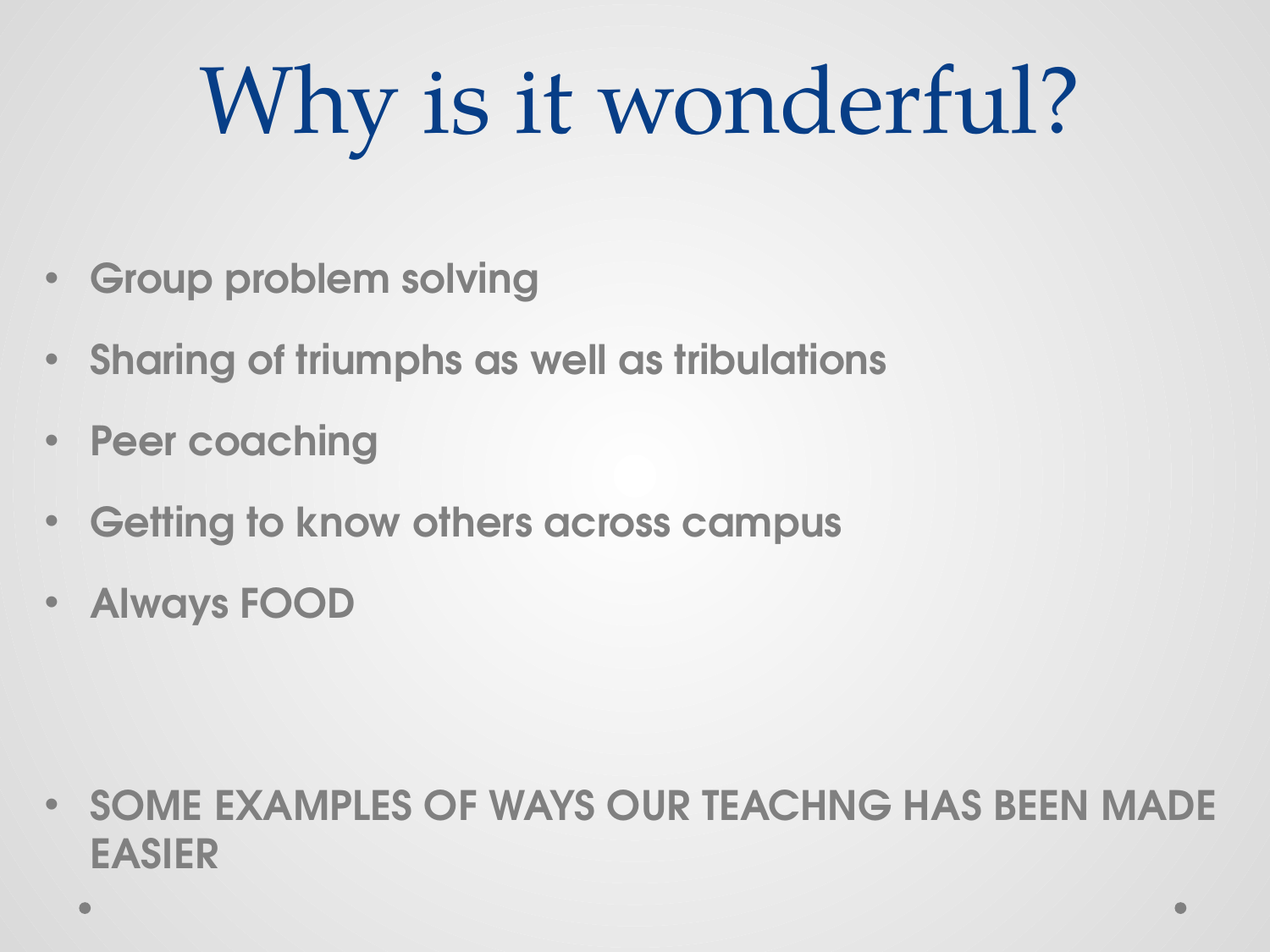

# Why is it wonderful?
Group problem solving
Sharing of triumphs as well as tribulations
Peer coaching
Getting to know others across campus
Always FOOD

SOME EXAMPLES OF WAYS OUR TEACHNG HAS BEEN MADE EASIER